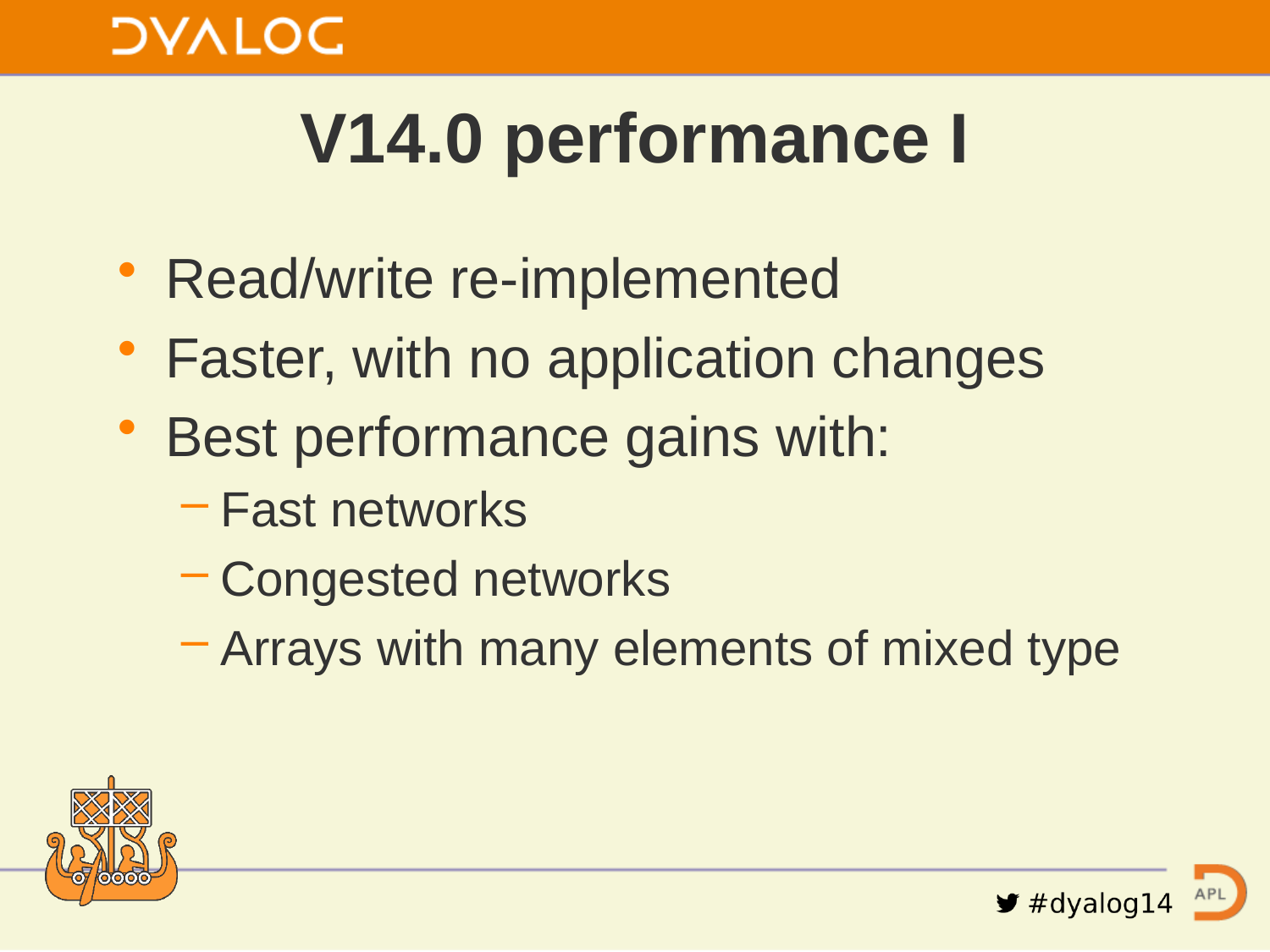

# V14.0 performance I
Read/write re-implemented
Faster, with no application changes
Best performance gains with:
Fast networks
Congested networks
Arrays with many elements of mixed type